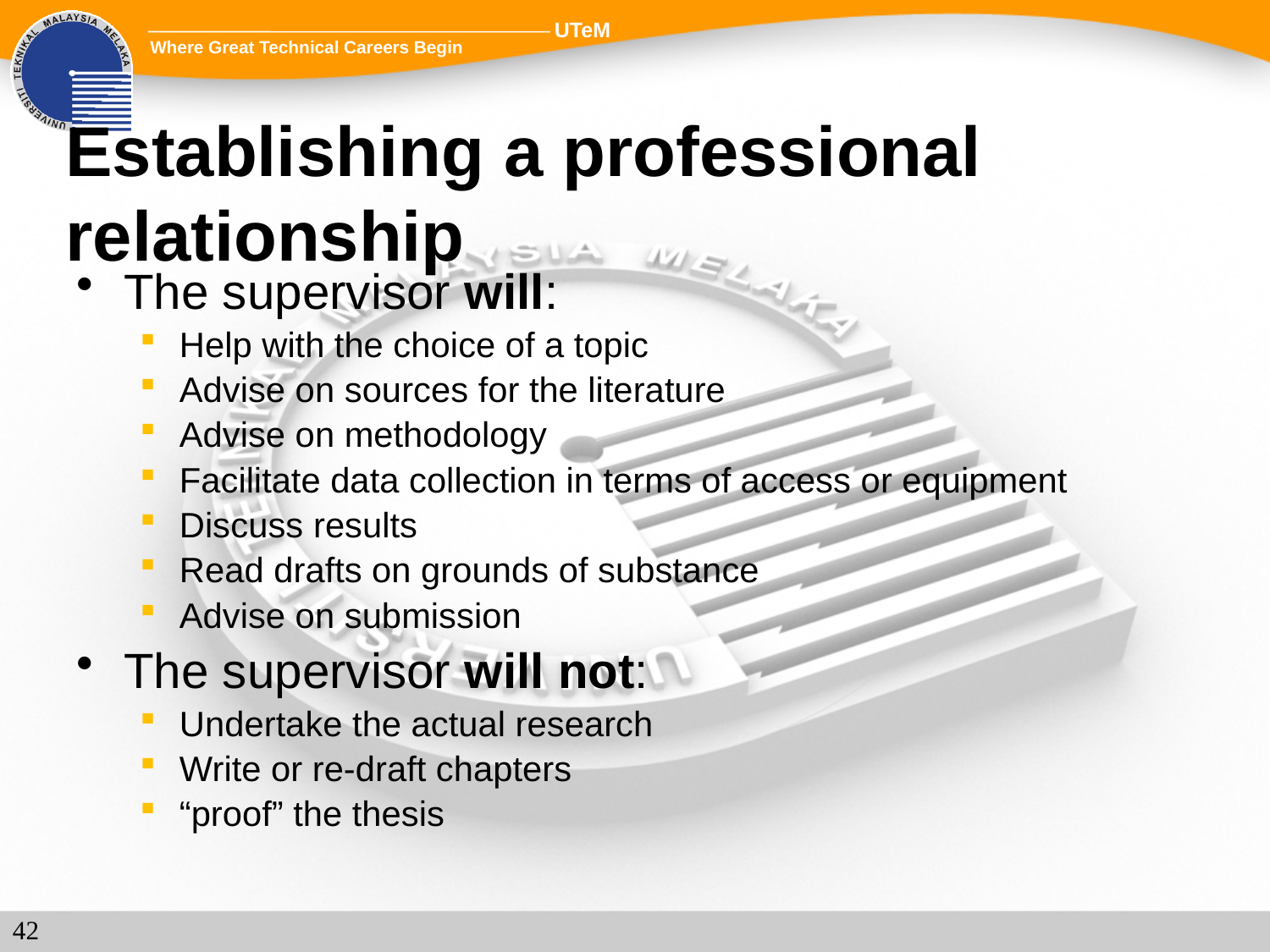

# Establishing a professional relationship
The supervisor will:
Help with the choice of a topic
Advise on sources for the literature
Advise on methodology
Facilitate data collection in terms of access or equipment
Discuss results
Read drafts on grounds of substance
Advise on submission
The supervisor will not:
Undertake the actual research
Write or re-draft chapters
“proof” the thesis